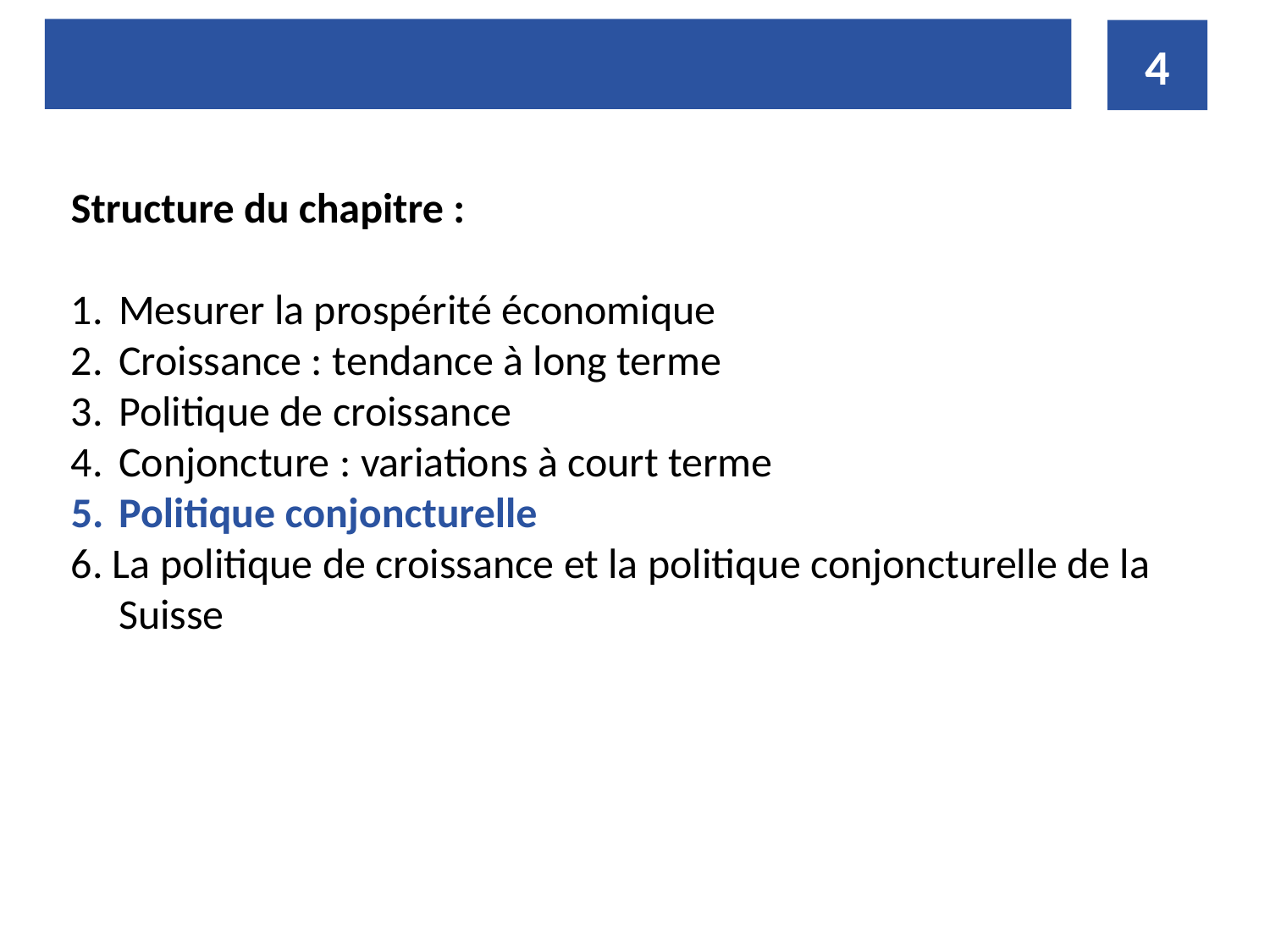

4
Structure du chapitre :

Mesurer la prospérité économique
Croissance : tendance à long terme
Politique de croissance
Conjoncture : variations à court terme
Politique conjoncturelle
6. La politique de croissance et la politique conjoncturelle de la Suisse